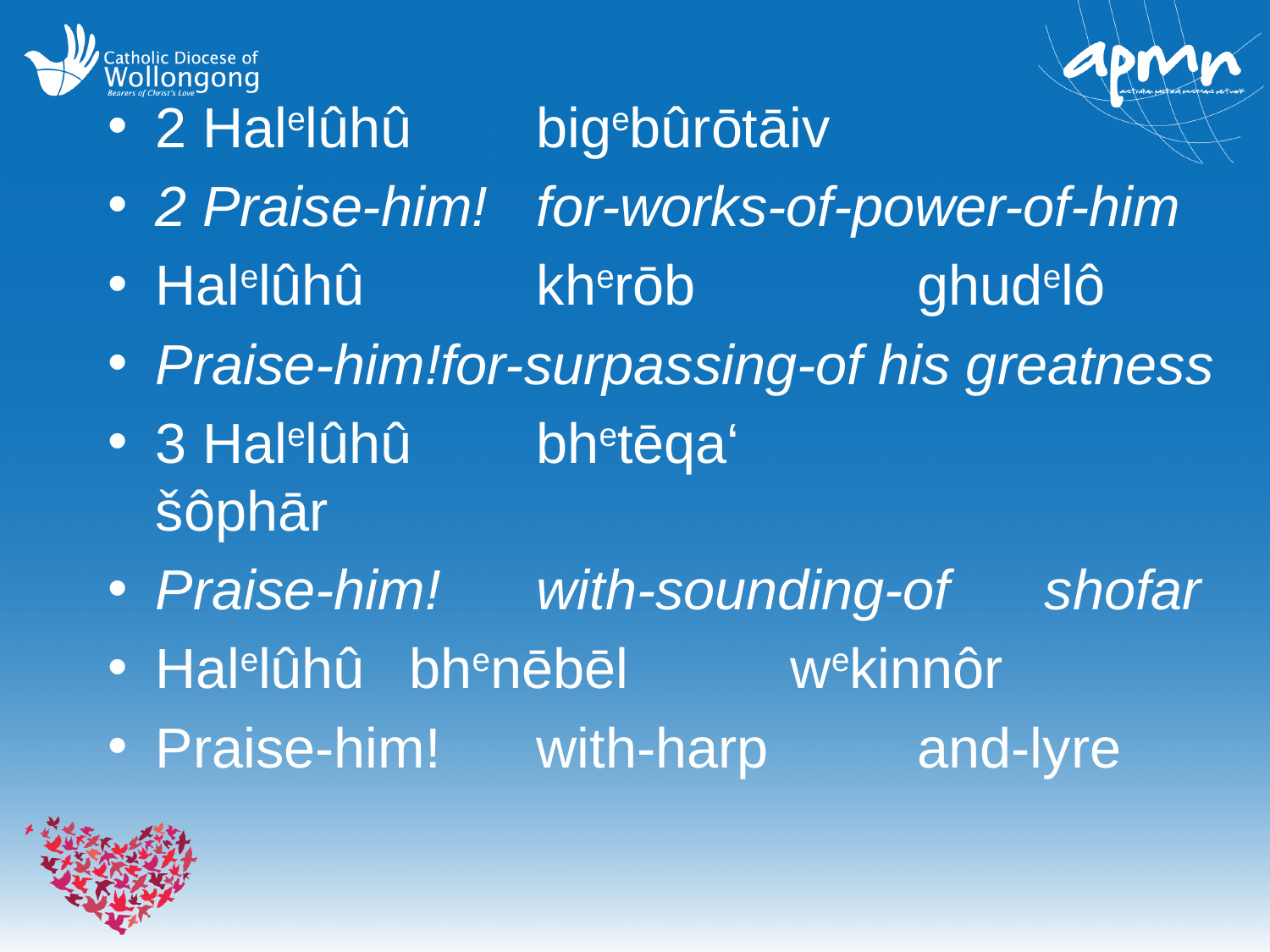

2 Halelûhû	bigebûrōtāiv
2 Praise-him!	for-works-of-power-of-him
Halelûhû		kherōb		ghudelô
Praise-him!for-surpassing-of his greatness
3 Halelûhû	bhetēqa‘  			šôphār
Praise-him!	with-sounding-of	shofar
Halelûhû	bhenēbēl 		wekinnôr
Praise-him!	with-harp		and-lyre
#